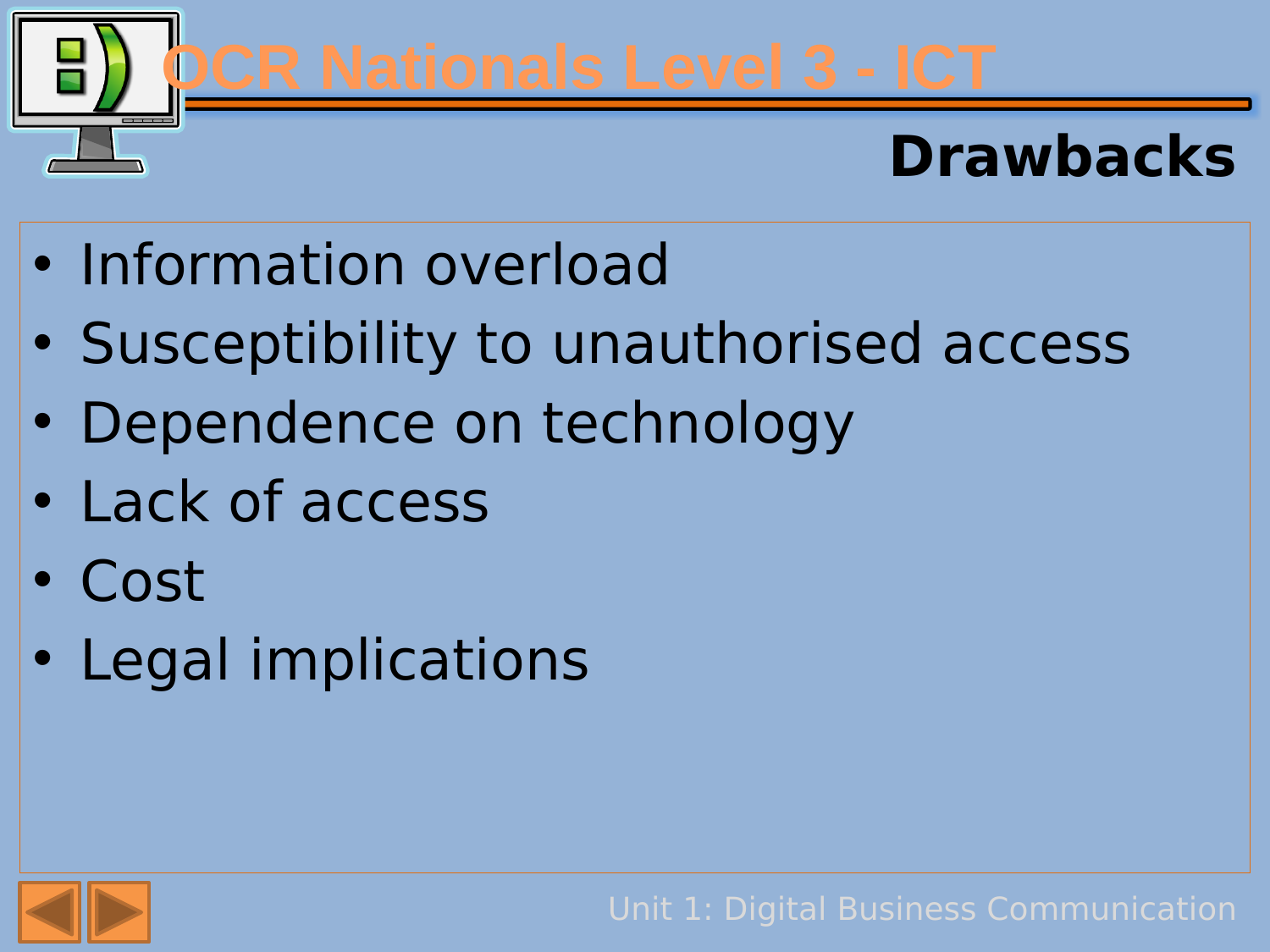

# Drawbacks
Information overload
Susceptibility to unauthorised access
Dependence on technology
Lack of access
Cost
Legal implications